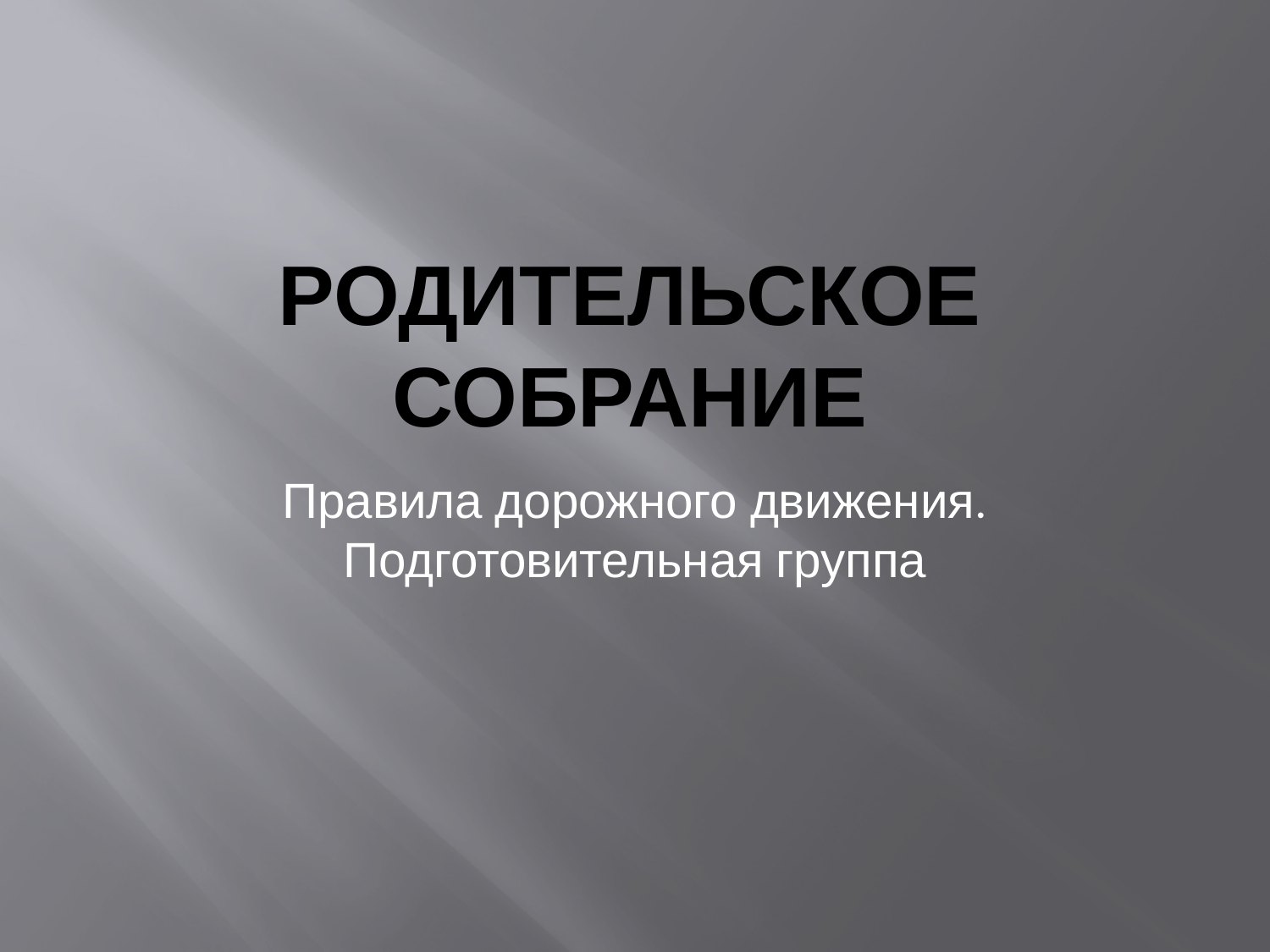

# Родительское собрание
Правила дорожного движения. Подготовительная группа